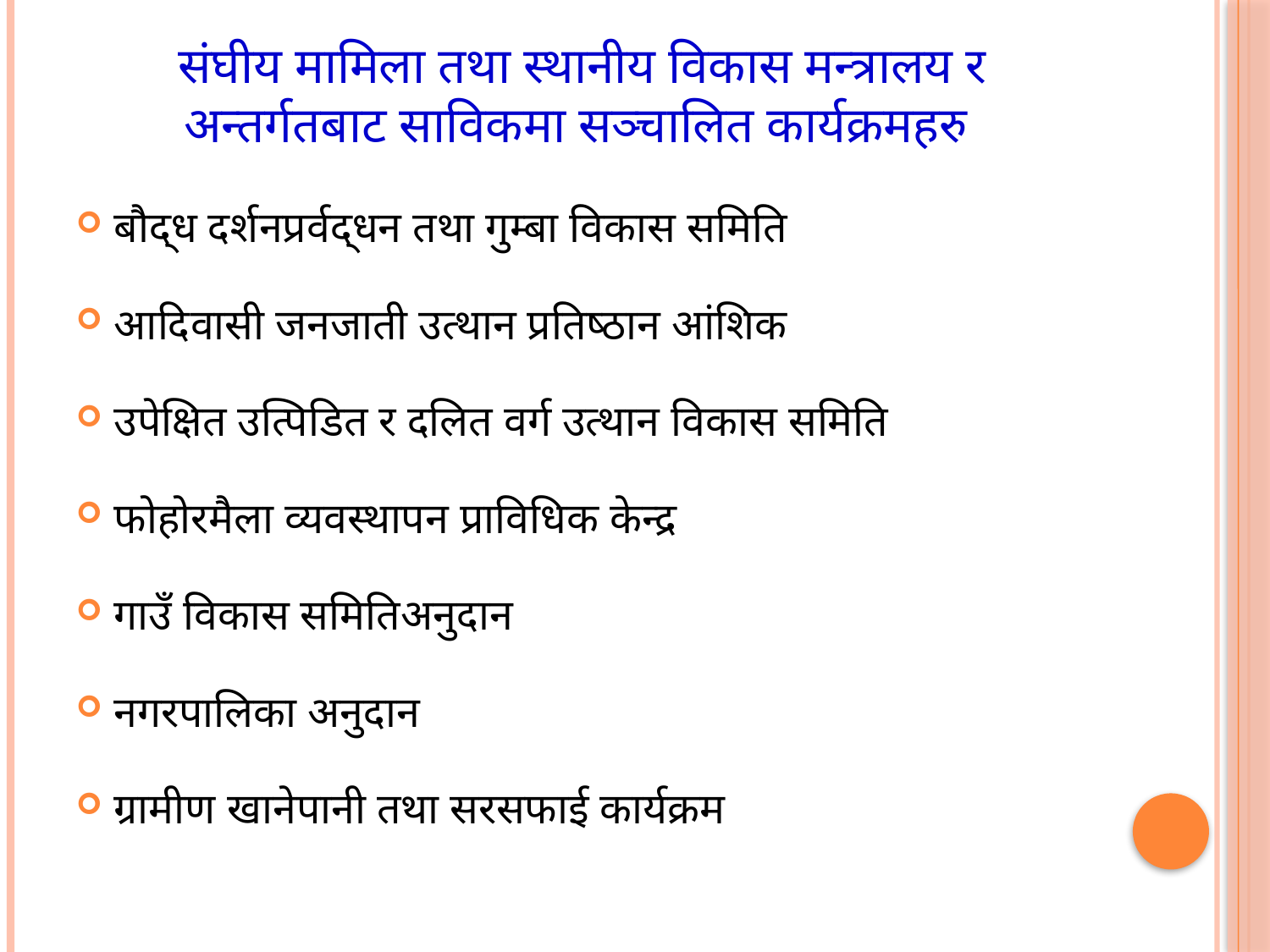

# संघीय मामिला तथा स्थानीय विकास मन्त्रालय र अन्तर्गतबाट साविकमा सञ्चालित कार्यक्रमहरु
बौद्ध दर्शनप्रर्वद्धन तथा गुम्बा विकास समिति
आदिवासी जनजाती उत्थान प्रतिष्ठान आंशिक
उपेक्षित उत्पिडित र दलित वर्ग उत्थान विकास समिति
फोहोरमैला व्यवस्थापन प्राविधिक केन्द्र
गाउँ विकास समितिअनुदान
नगरपालिका अनुदान
ग्रामीण खानेपानी तथा सरसफाई कार्यक्रम